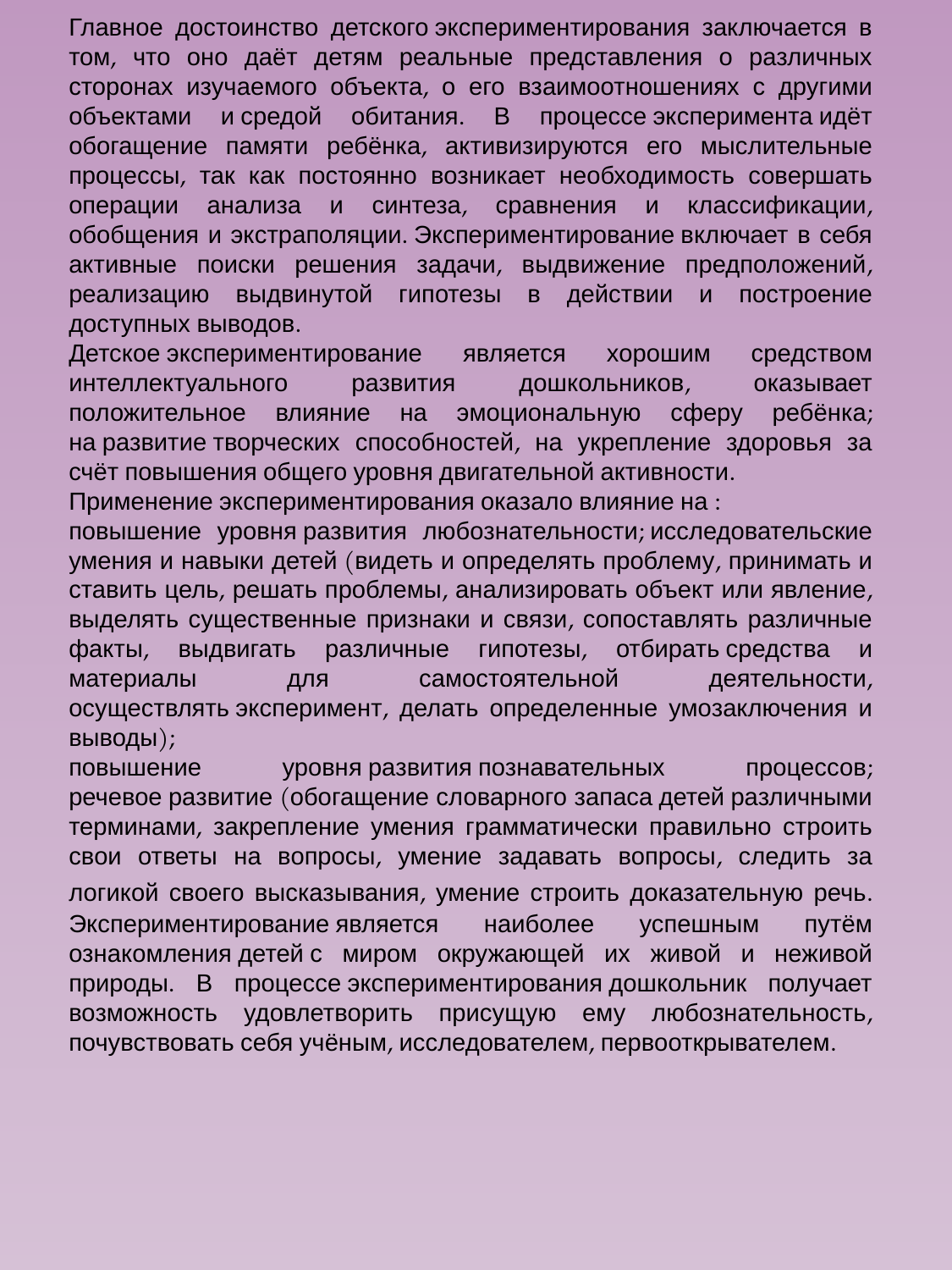

Главное достоинство детского экспериментирования заключается в том, что оно даёт детям реальные представления о различных сторонах изучаемого объекта, о его взаимоотношениях с другими объектами и средой обитания. В процессе эксперимента идёт обогащение памяти ребёнка, активизируются его мыслительные процессы, так как постоянно возникает необходимость совершать операции анализа и синтеза, сравнения и классификации, обобщения и экстраполяции. Экспериментирование включает в себя активные поиски решения задачи, выдвижение предположений, реализацию выдвинутой гипотезы в действии и построение доступных выводов.
Детское экспериментирование является хорошим средством интеллектуального развития дошкольников, оказывает положительное влияние на эмоциональную сферу ребёнка; на развитие творческих способностей, на укрепление здоровья за счёт повышения общего уровня двигательной активности.
Применение экспериментирования оказало влияние на :
повышение уровня развития любознательности; исследовательские умения и навыки детей (видеть и определять проблему, принимать и ставить цель, решать проблемы, анализировать объект или явление, выделять существенные признаки и связи, сопоставлять различные факты, выдвигать различные гипотезы, отбирать средства и материалы для самостоятельной деятельности, осуществлять эксперимент, делать определенные умозаключения и выводы);
повышение уровня развития познавательных процессов; речевое развитие (обогащение словарного запаса детей различными терминами, закрепление умения грамматически правильно строить свои ответы на вопросы, умение задавать вопросы, следить за логикой своего высказывания, умение строить доказательную речь. Экспериментирование является наиболее успешным путём ознакомления детей с миром окружающей их живой и неживой природы. В процессе экспериментирования дошкольник получает возможность удовлетворить присущую ему любознательность, почувствовать себя учёным, исследователем, первооткрывателем.